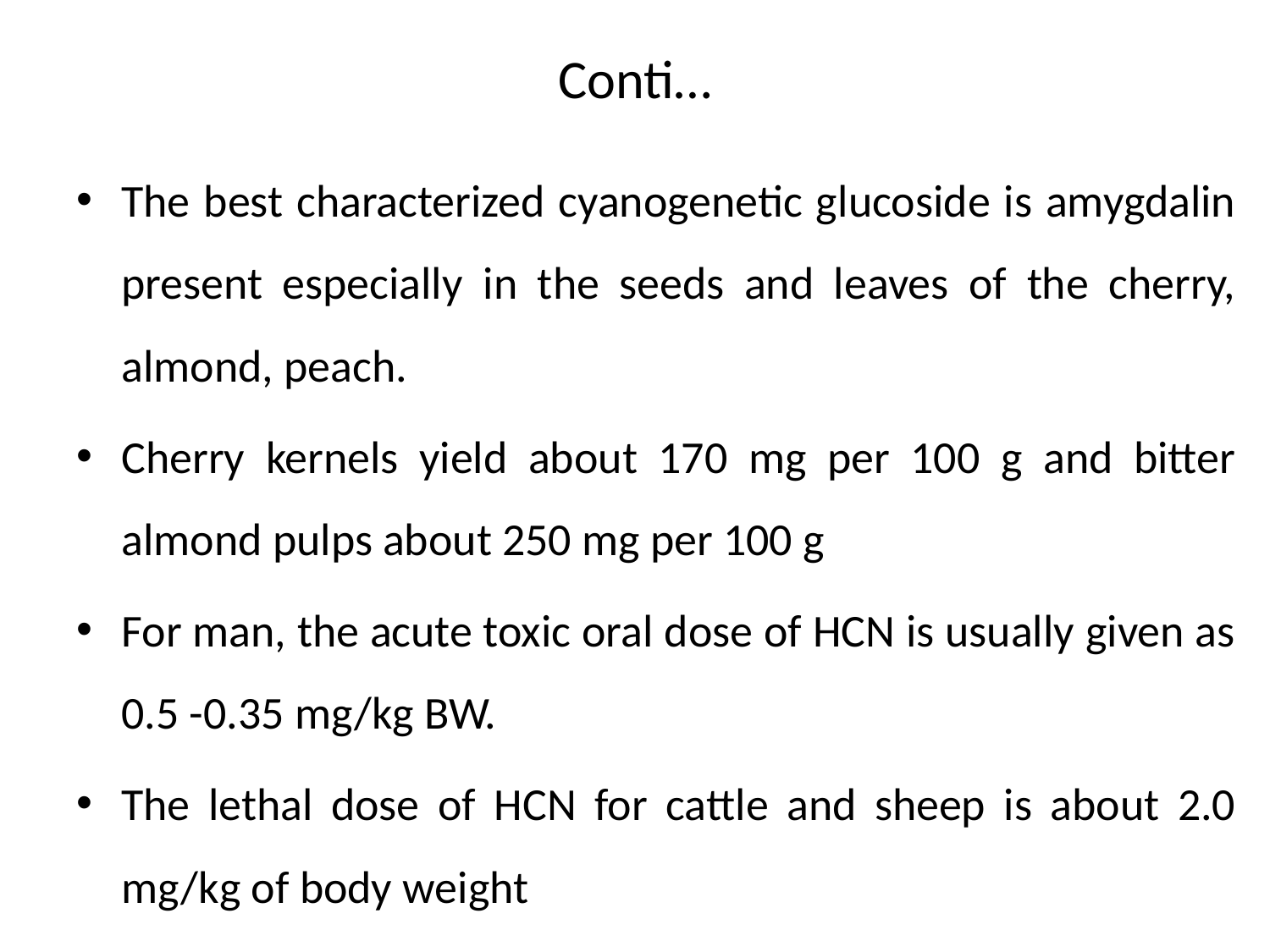

# Conti…
The best characterized cyanogenetic glucoside is amygdalin present especially in the seeds and leaves of the cherry, almond, peach.
Cherry kernels yield about 170 mg per 100 g and bitter almond pulps about 250 mg per 100 g
For man, the acute toxic oral dose of HCN is usually given as 0.5 -0.35 mg/kg BW.
The lethal dose of HCN for cattle and sheep is about 2.0 mg/kg of body weight